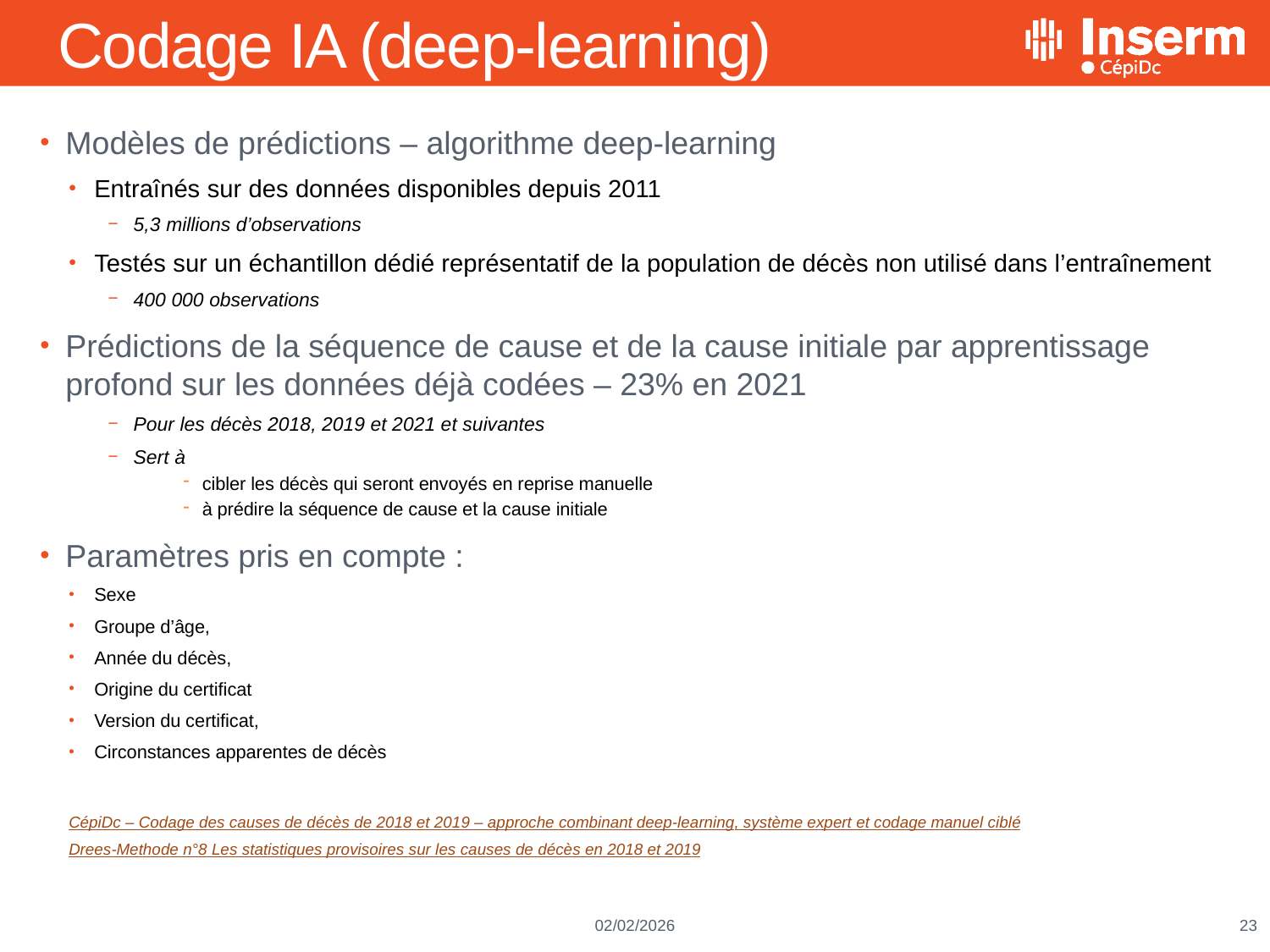

# Codage IA (deep-learning)
Modèles de prédictions – algorithme deep-learning
Entraînés sur des données disponibles depuis 2011
5,3 millions d’observations
Testés sur un échantillon dédié représentatif de la population de décès non utilisé dans l’entraînement
400 000 observations
Prédictions de la séquence de cause et de la cause initiale par apprentissage profond sur les données déjà codées – 23% en 2021
Pour les décès 2018, 2019 et 2021 et suivantes
Sert à
cibler les décès qui seront envoyés en reprise manuelle
à prédire la séquence de cause et la cause initiale
Paramètres pris en compte :
Sexe
Groupe d’âge,
Année du décès,
Origine du certificat
Version du certificat,
Circonstances apparentes de décès

CépiDc – Codage des causes de décès de 2018 et 2019 – approche combinant deep-learning, système expert et codage manuel ciblé
Drees-Methode n°8 Les statistiques provisoires sur les causes de décès en 2018 et 2019

02/02/2026